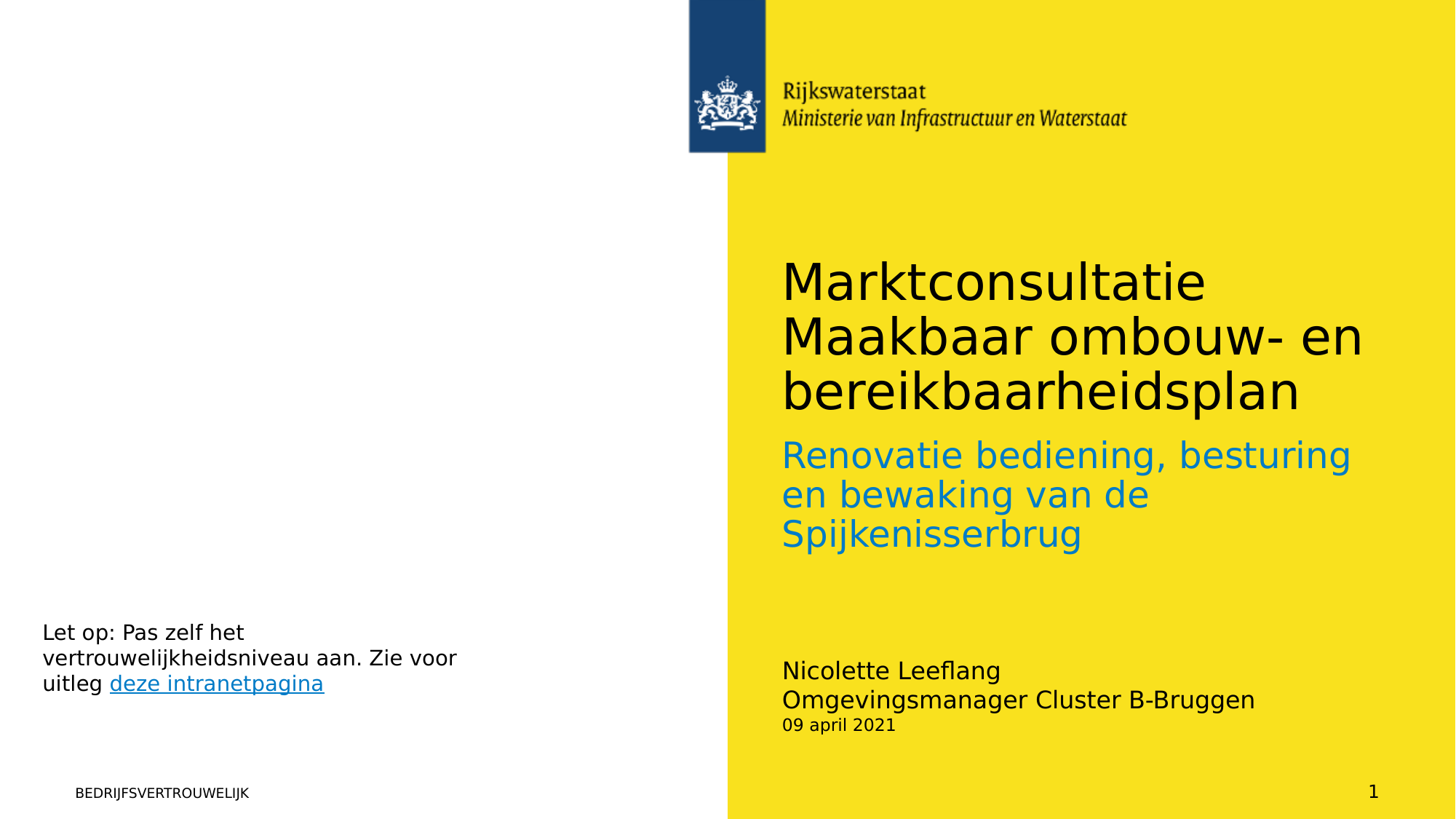

# Marktconsultatie Maakbaar ombouw- en bereikbaarheidsplan
Renovatie bediening, besturing en bewaking van de Spijkenisserbrug
Let op: Pas zelf het vertrouwelijkheidsniveau aan. Zie voor uitleg deze intranetpagina

Nicolette Leeflang
Omgevingsmanager Cluster B-Bruggen

09 april 2021
bedrijfsvertrouwelijk
1